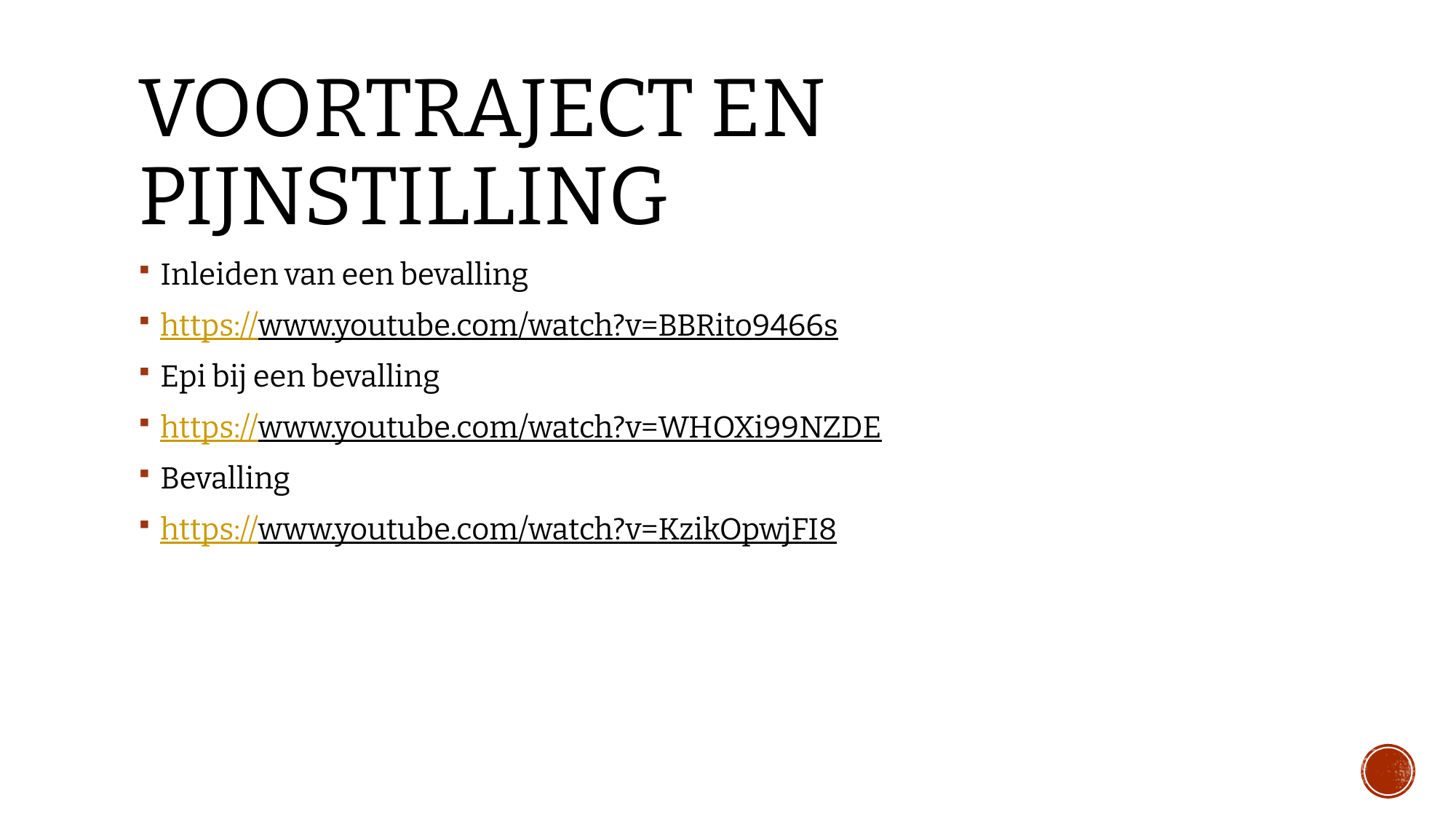

# Voortraject en pijnstilling
Inleiden van een bevalling
https://www.youtube.com/watch?v=BBRito9466s
Epi bij een bevalling
https://www.youtube.com/watch?v=WHOXi99NZDE
Bevalling
https://www.youtube.com/watch?v=KzikOpwjFI8